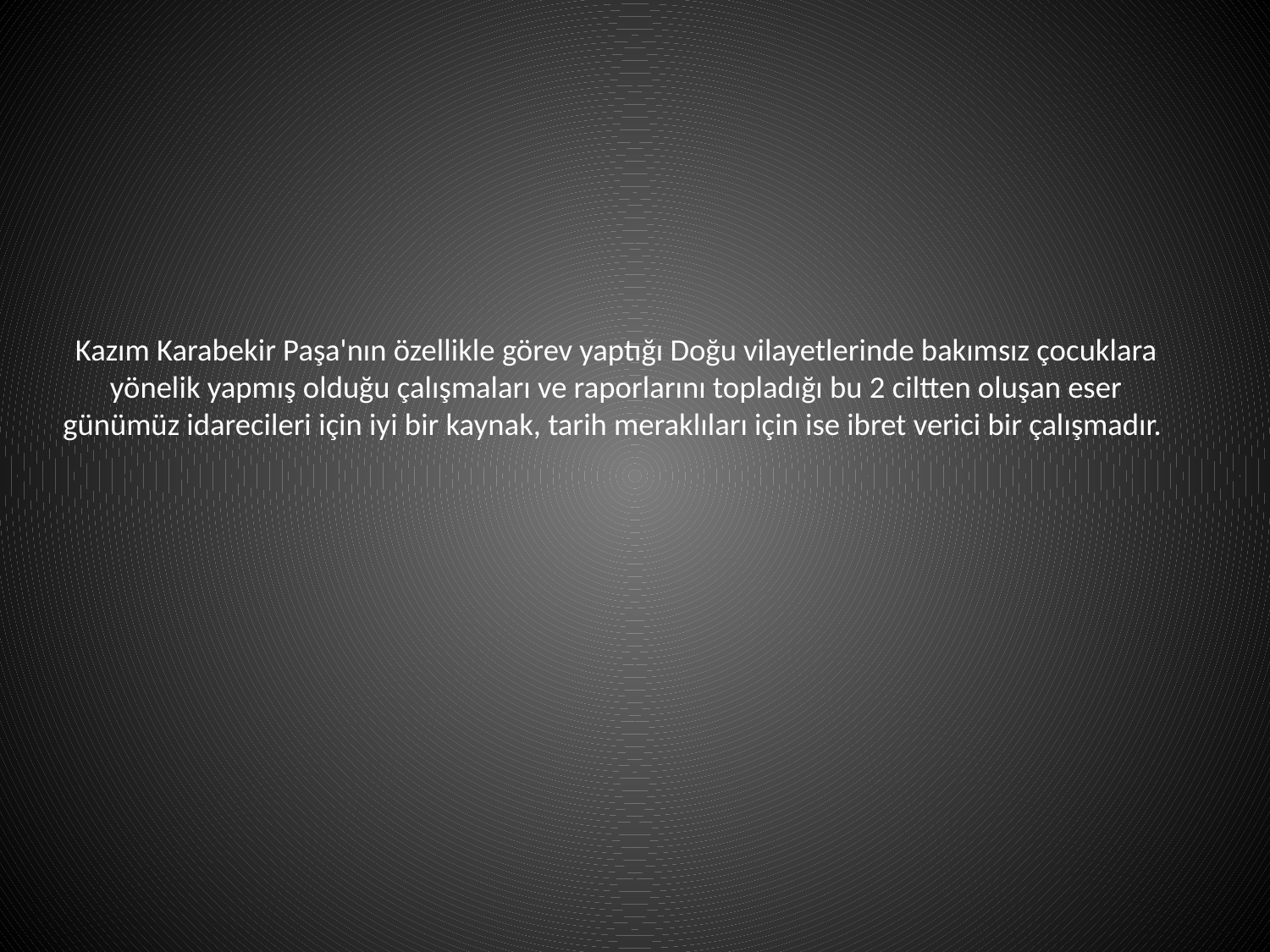

# Kazım Karabekir Paşa'nın özellikle görev yaptığı Doğu vilayetlerinde bakımsız çocuklara yönelik yapmış olduğu çalışmaları ve raporlarını topladığı bu 2 ciltten oluşan eser günümüz idarecileri için iyi bir kaynak, tarih meraklıları için ise ibret verici bir çalışmadır.